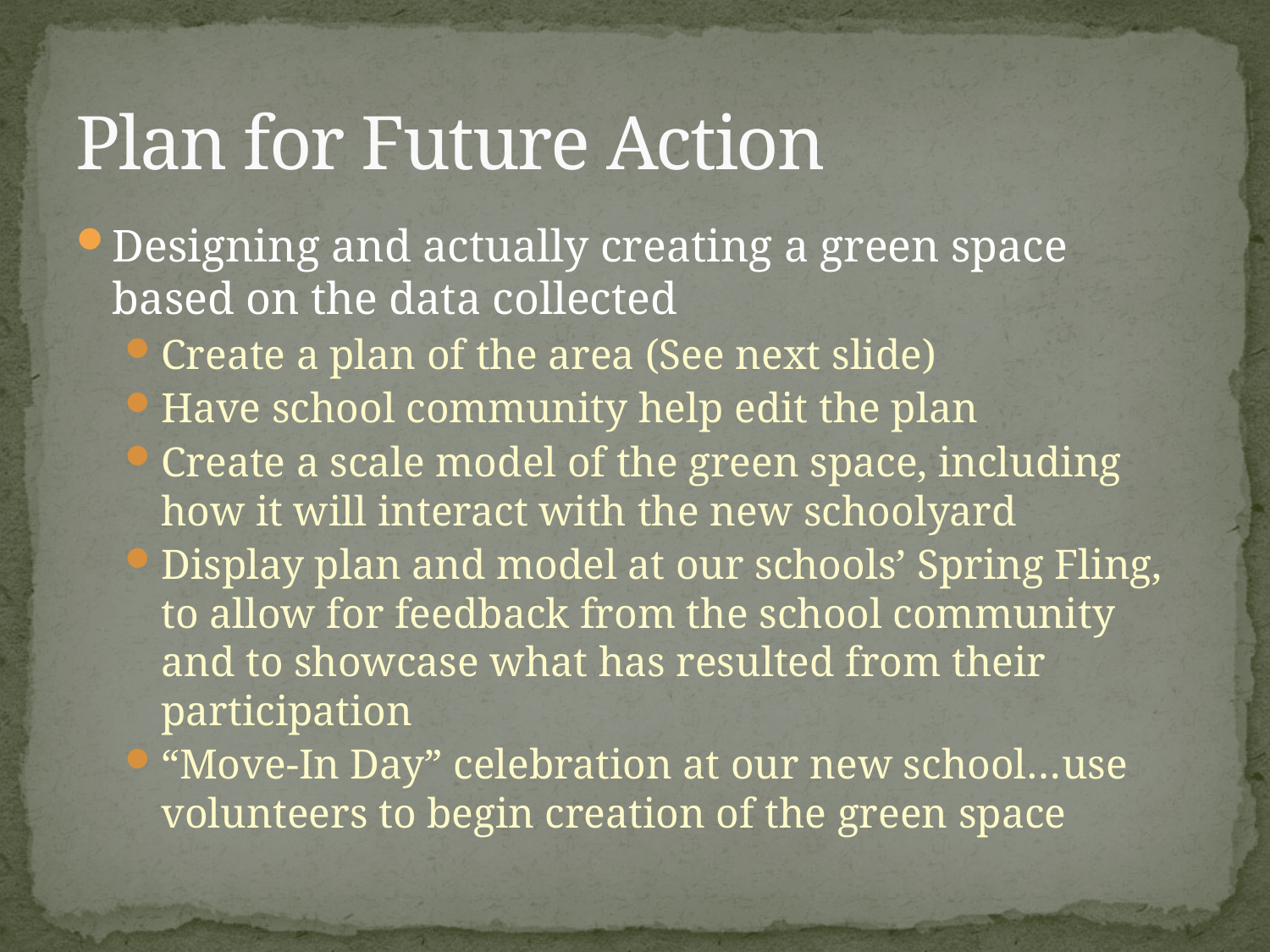

# Plan for Future Action
Designing and actually creating a green space based on the data collected
Create a plan of the area (See next slide)
Have school community help edit the plan
Create a scale model of the green space, including how it will interact with the new schoolyard
Display plan and model at our schools’ Spring Fling, to allow for feedback from the school community  and to showcase what has resulted from their participation
“Move-In Day” celebration at our new school…use volunteers to begin creation of the green space